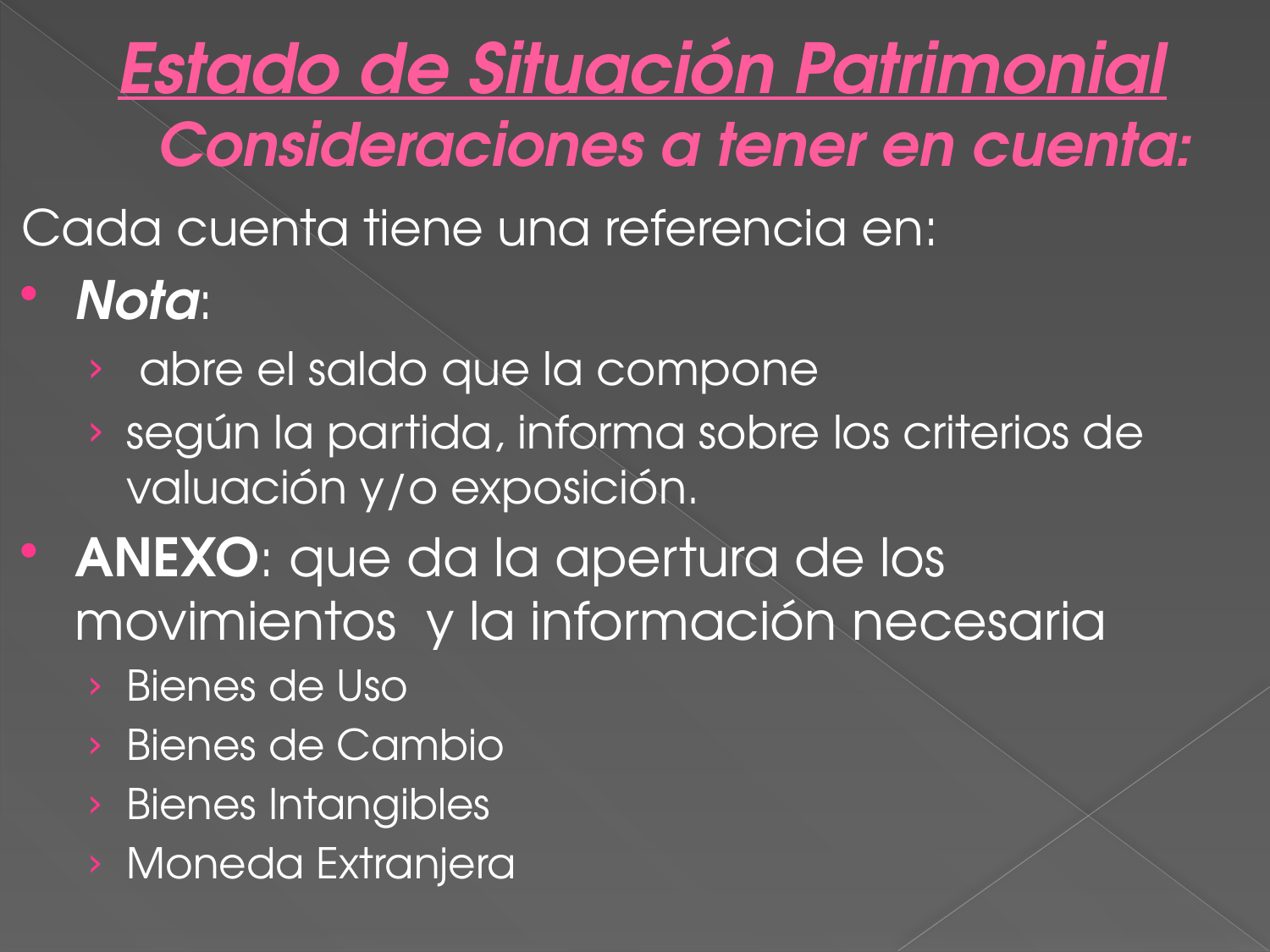

# Estado de Situación Patrimonial Consideraciones a tener en cuenta:
Cada cuenta tiene una referencia en:
Nota:
 abre el saldo que la compone
según la partida, informa sobre los criterios de valuación y/o exposición.
ANEXO: que da la apertura de los movimientos  y la información necesaria
Bienes de Uso
Bienes de Cambio
Bienes Intangibles
Moneda Extranjera